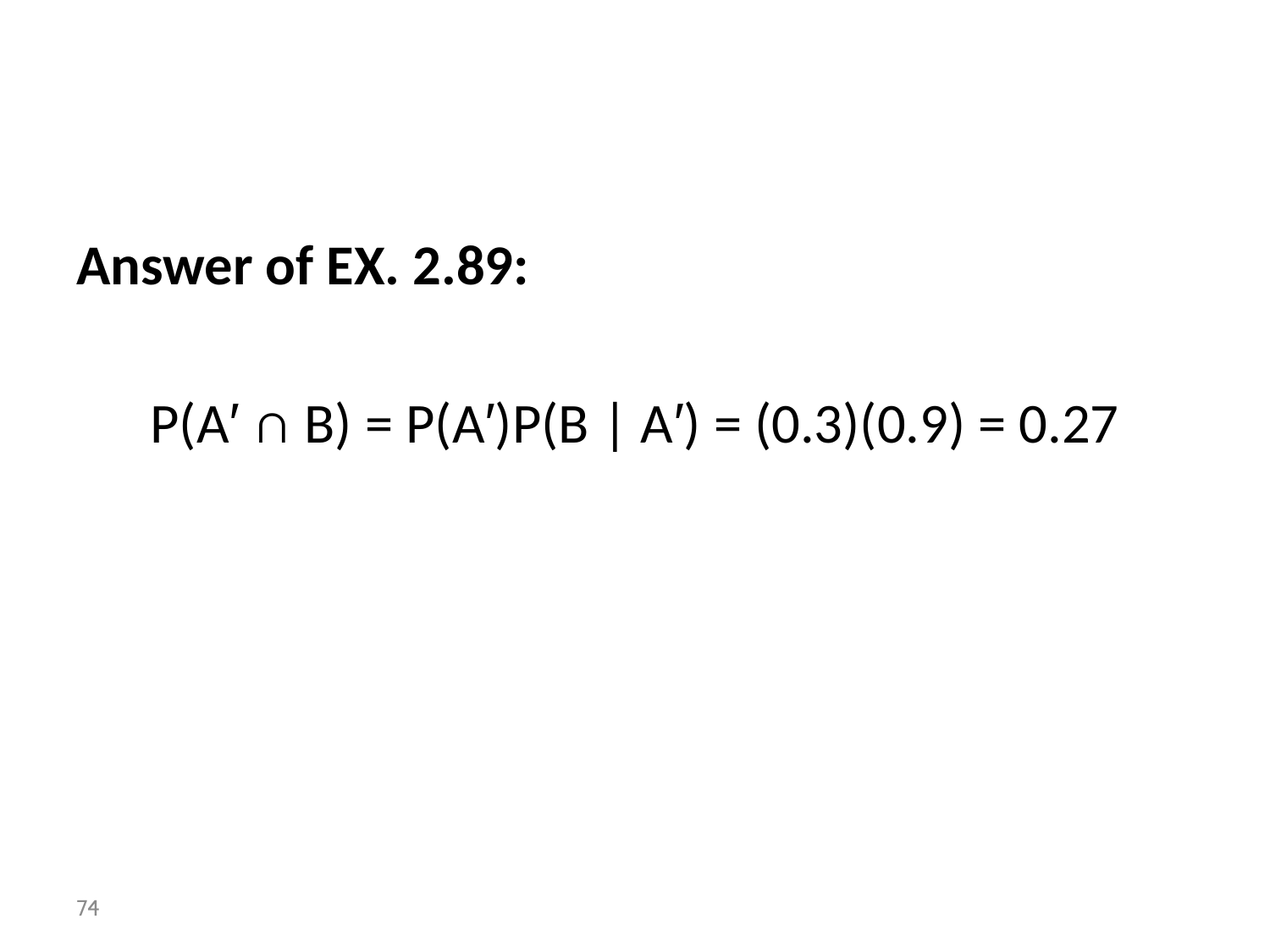

#
Answer of EX. 2.89:

P(A′ ∩ B) = P(A′)P(B | A′) = (0.3)(0.9) = 0.27

74